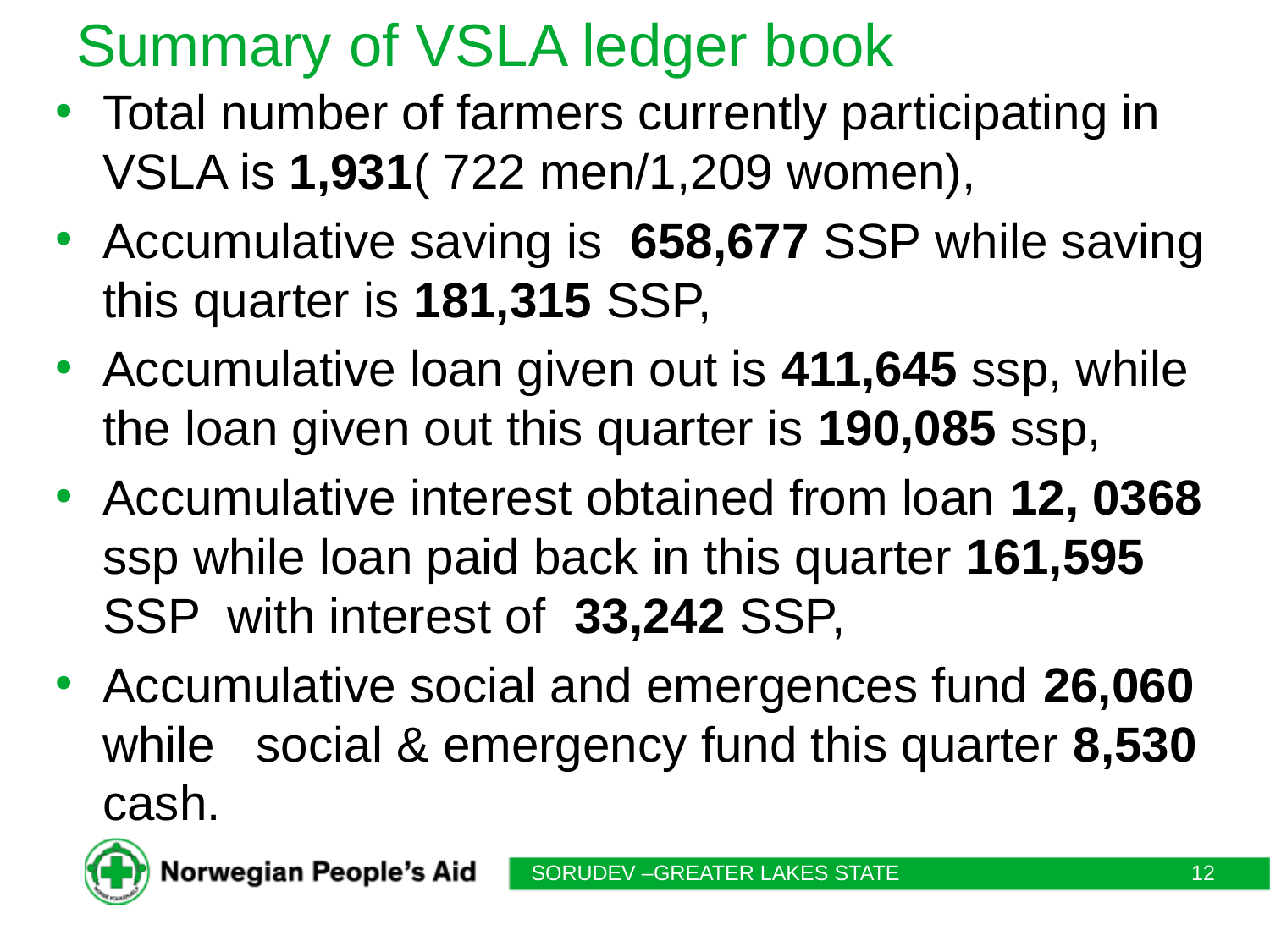

# Summary of VSLA ledger book
Total number of farmers currently participating in VSLA is 1,931( 722 men/1,209 women),
Accumulative saving is  658,677 SSP while saving this quarter is 181,315 SSP,
Accumulative loan given out is 411,645 ssp, while the loan given out this quarter is 190,085 ssp,
Accumulative interest obtained from loan 12, 0368 ssp while loan paid back in this quarter 161,595 SSP  with interest of  33,242 SSP,
Accumulative social and emergences fund 26,060 while   social & emergency fund this quarter 8,530 cash.

SORUDEV –GREATER LAKES STATE
12